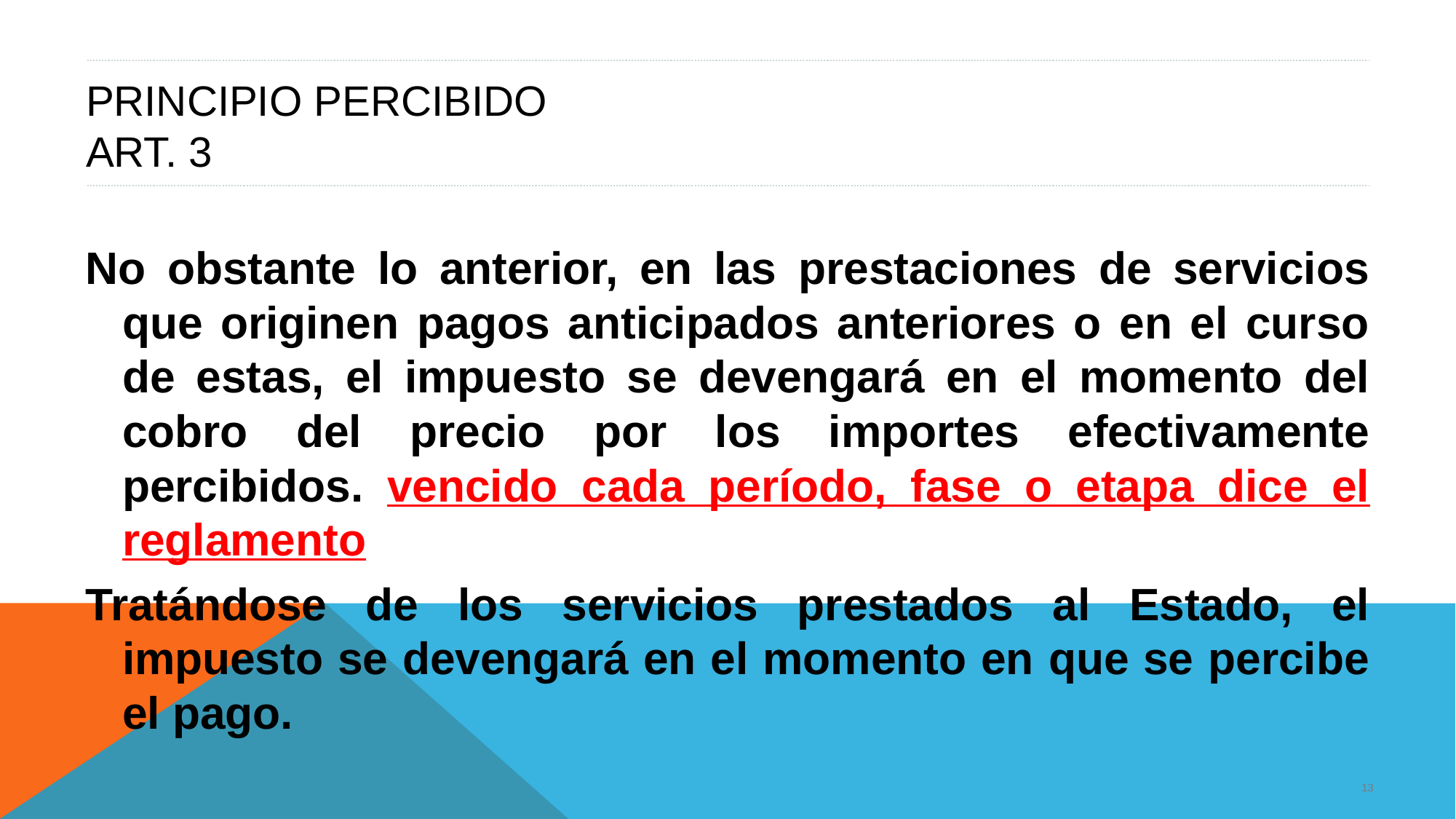

# PRINCIPIO PERCIBIDO Art. 3
No obstante lo anterior, en las prestaciones de servicios que originen pagos anticipados anteriores o en el curso de estas, el impuesto se devengará en el momento del cobro del precio por los importes efectivamente percibidos. vencido cada período, fase o etapa dice el reglamento
Tratándose de los servicios prestados al Estado, el impuesto se devengará en el momento en que se percibe el pago.